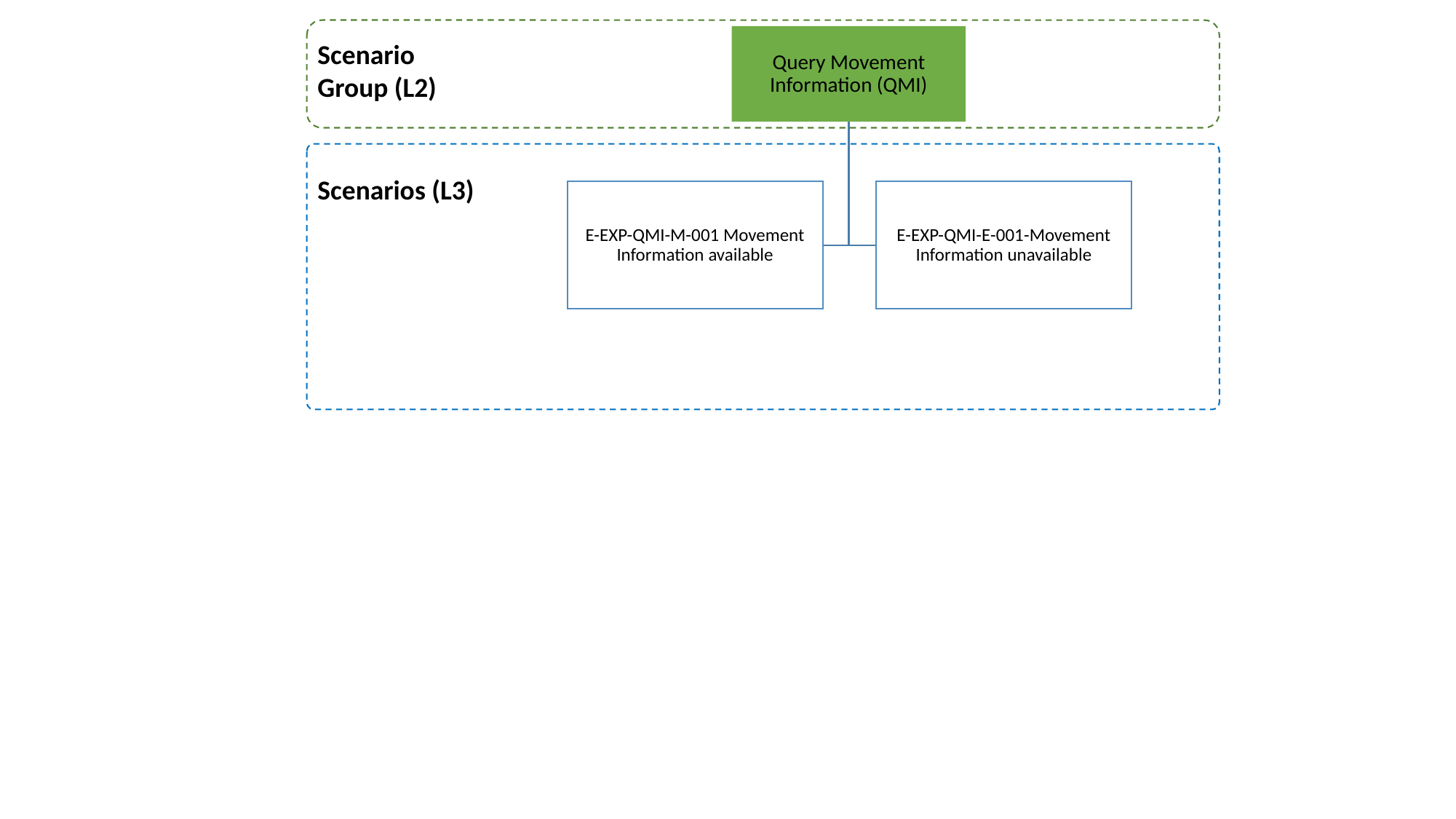

Query Movement Information (QMI)
E-EXP-QMI-M-001 Movement Information available
E-EXP-QMI-E-001-Movement Information unavailable
Scenario Group (L2)

Scenarios (L3)